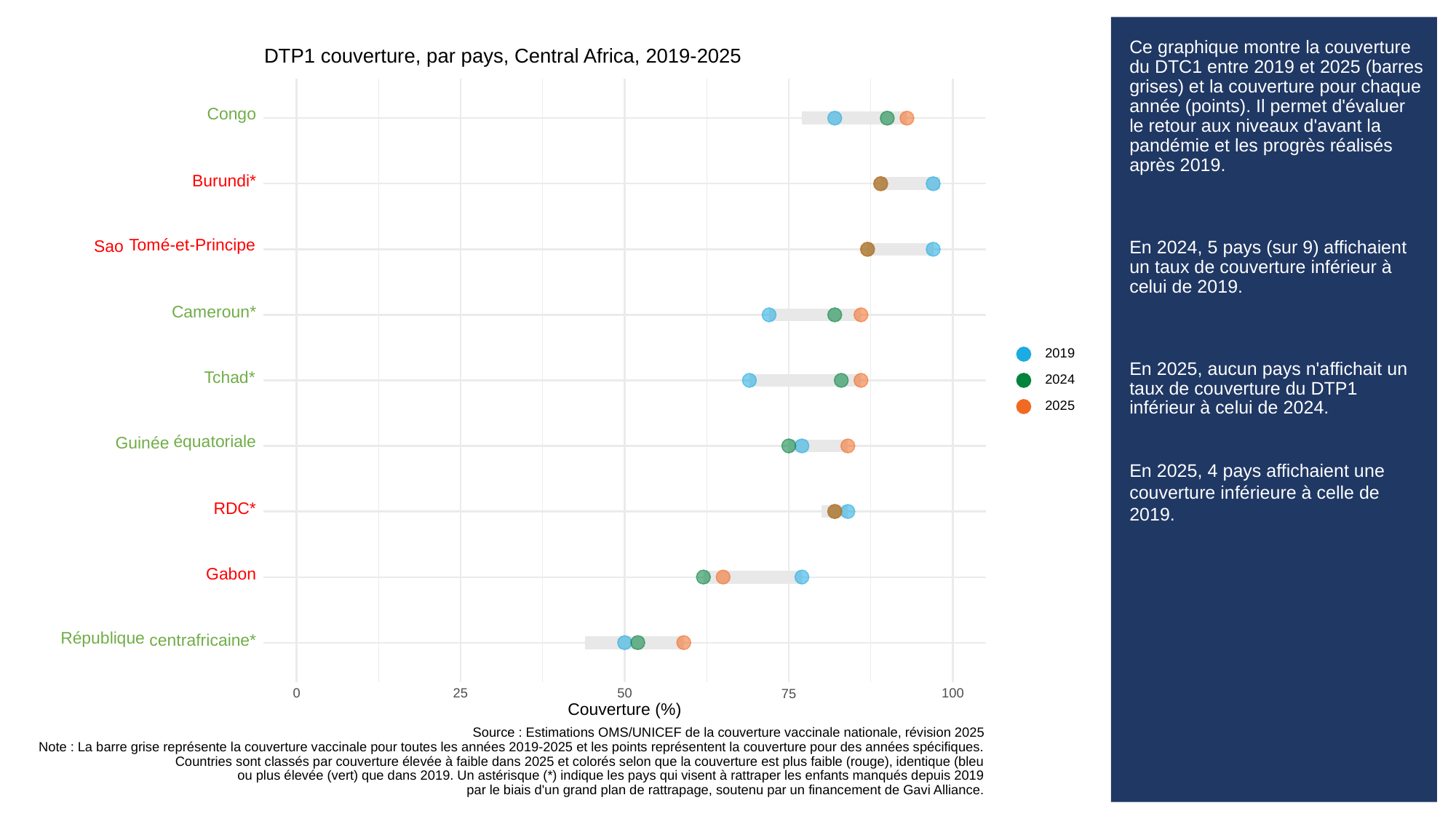

# Ce graphique montre la couverture du DTC1 entre 2019 et 2025 (barres grises) et la couverture pour chaque année (points). Il permet d'évaluer le retour aux niveaux d'avant la pandémie et les progrès réalisés après 2019.

En 2024, 5 pays (sur 9) affichaient un taux de couverture inférieur à celui de 2019.

En 2025, aucun pays n'affichait un taux de couverture du DTP1 inférieur à celui de 2024.

En 2025, 4 pays affichaient une couverture inférieure à celle de 2019.

DTP1 couverture, par pays, Central Africa, 2019-2025

Congo

Burundi*

Tomé-et-Principe
Sao

Cameroun*

2019
Tchad*

2024

2025
équatoriale
Guinée

RDC*

Gabon

République
centrafricaine*

0
25
50
100
75
Couverture (%)
Source : Estimations OMS/UNICEF de la couverture vaccinale nationale, révision 2025
Note : La barre grise représente la couverture vaccinale pour toutes les années 2019-2025 et les points représentent la couverture pour des années spécifiques.
Countries sont classés par couverture élevée à faible dans 2025 et colorés selon que la couverture est plus faible (rouge), identique (bleu
 ou plus élevée (vert) que dans 2019. Un astérisque (*) indique les pays qui visent à rattraper les enfants manqués depuis 2019
par le biais d'un grand plan de rattrapage, soutenu par un financement de Gavi Alliance.